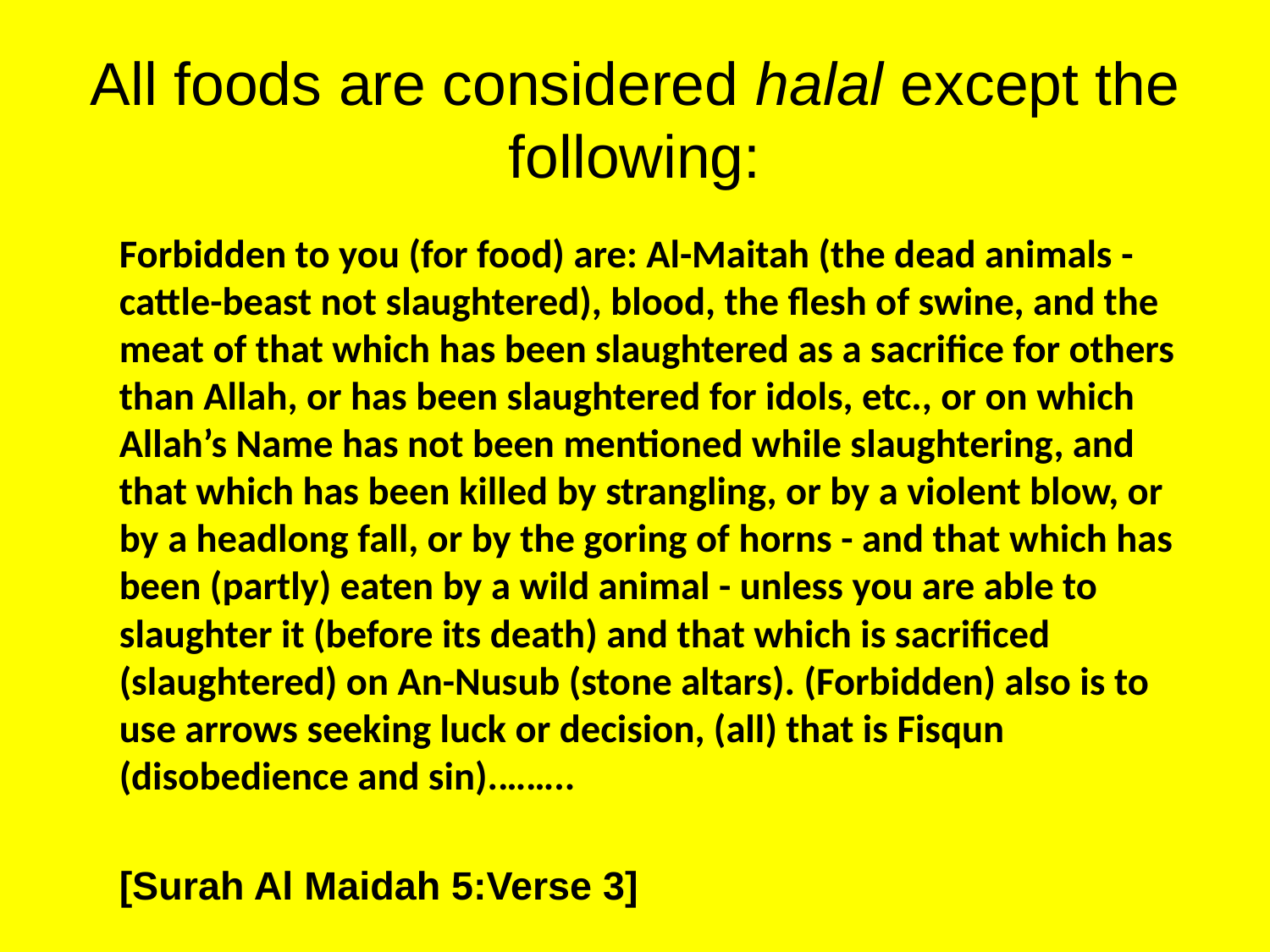

# All foods are considered halal except the following:
	Forbidden to you (for food) are: Al-Maitah (the dead animals - cattle-beast not slaughtered), blood, the flesh of swine, and the meat of that which has been slaughtered as a sacrifice for others than Allah, or has been slaughtered for idols, etc., or on which Allah’s Name has not been mentioned while slaughtering, and that which has been killed by strangling, or by a violent blow, or by a headlong fall, or by the goring of horns - and that which has been (partly) eaten by a wild animal - unless you are able to slaughter it (before its death) and that which is sacrificed (slaughtered) on An-Nusub (stone altars). (Forbidden) also is to use arrows seeking luck or decision, (all) that is Fisqun (disobedience and sin).……..

	[Surah Al Maidah 5:Verse 3]